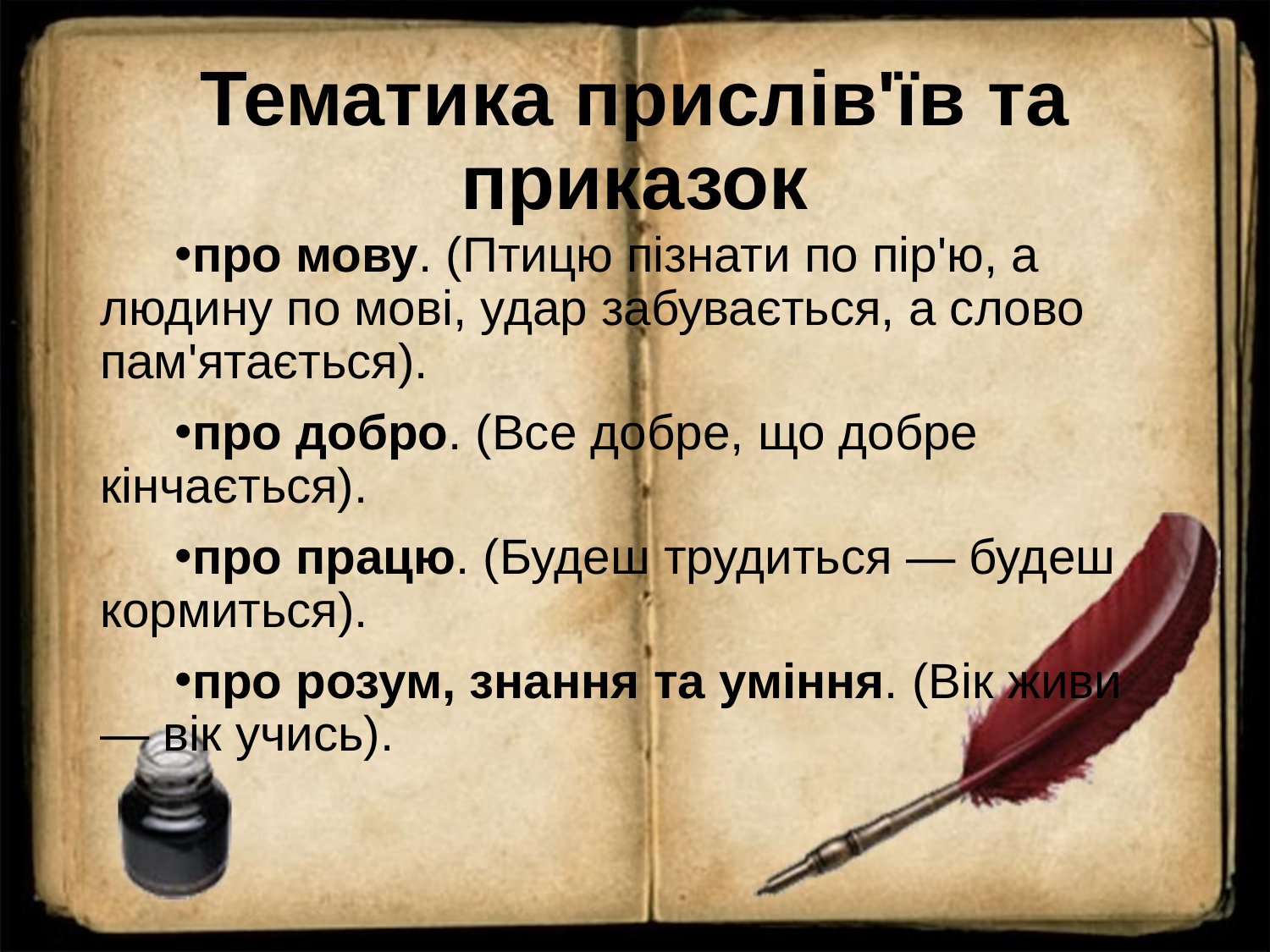

# Тематика прислів'їв та приказок
про мову. (Птицю пізнати по пір'ю, а людину по мові, удар забувається, а слово пам'ятається).
про добро. (Все добре, що добре кінчається).
про працю. (Будеш трудиться — будеш кормиться).
про розум, знання та уміння. (Вік живи — вік учись).